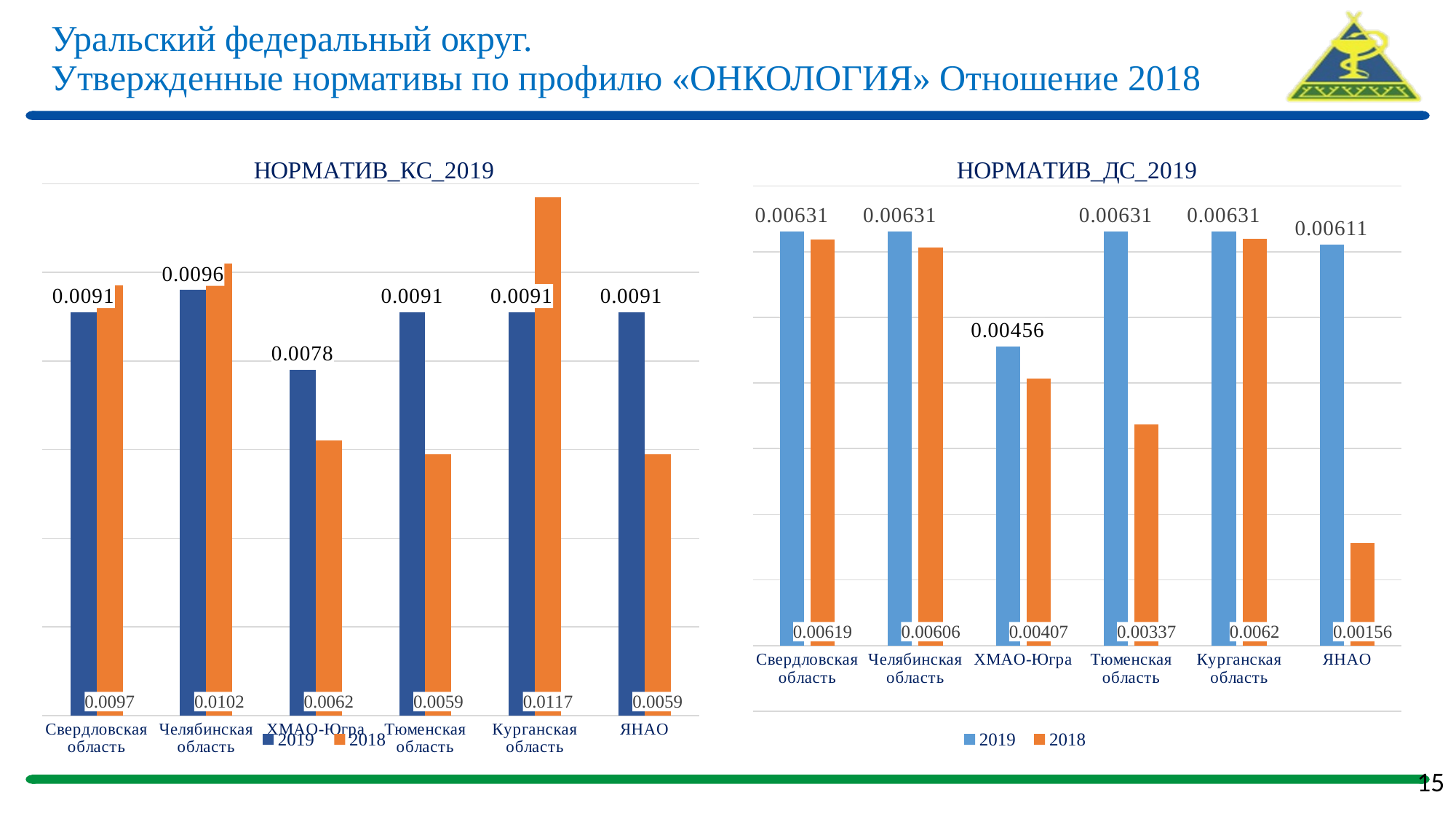

# Уральский федеральный округ. Утвержденные нормативы по профилю «ОНКОЛОГИЯ» Отношение 2018

### Chart: НОРМАТИВ_КС_2019

| Category | 2019 | 2018 |
|---|---|---|
| Свердловская область | 0.0091 | 0.0097 |
| Челябинская область | 0.0096 | 0.0102 |
| ХМАО-Югра | 0.0078 | 0.0062 |
| Тюменская область | 0.0091 | 0.0059 |
| Курганская область | 0.0091 | 0.0117 |
| ЯНАО | 0.0091 | 0.0059 |

### Chart: НОРМАТИВ_ДС_2019

| Category | 2019 | 2018 |
|---|---|---|
| Свердловская область | 0.00631 | 0.00619 |
| Челябинская область | 0.00631 | 0.00606 |
| ХМАО-Югра | 0.00456 | 0.00407 |
| Тюменская область | 0.00631 | 0.00337 |
| Курганская область | 0.00631 | 0.0062 |
| ЯНАО | 0.00611 | 0.00156 |
15